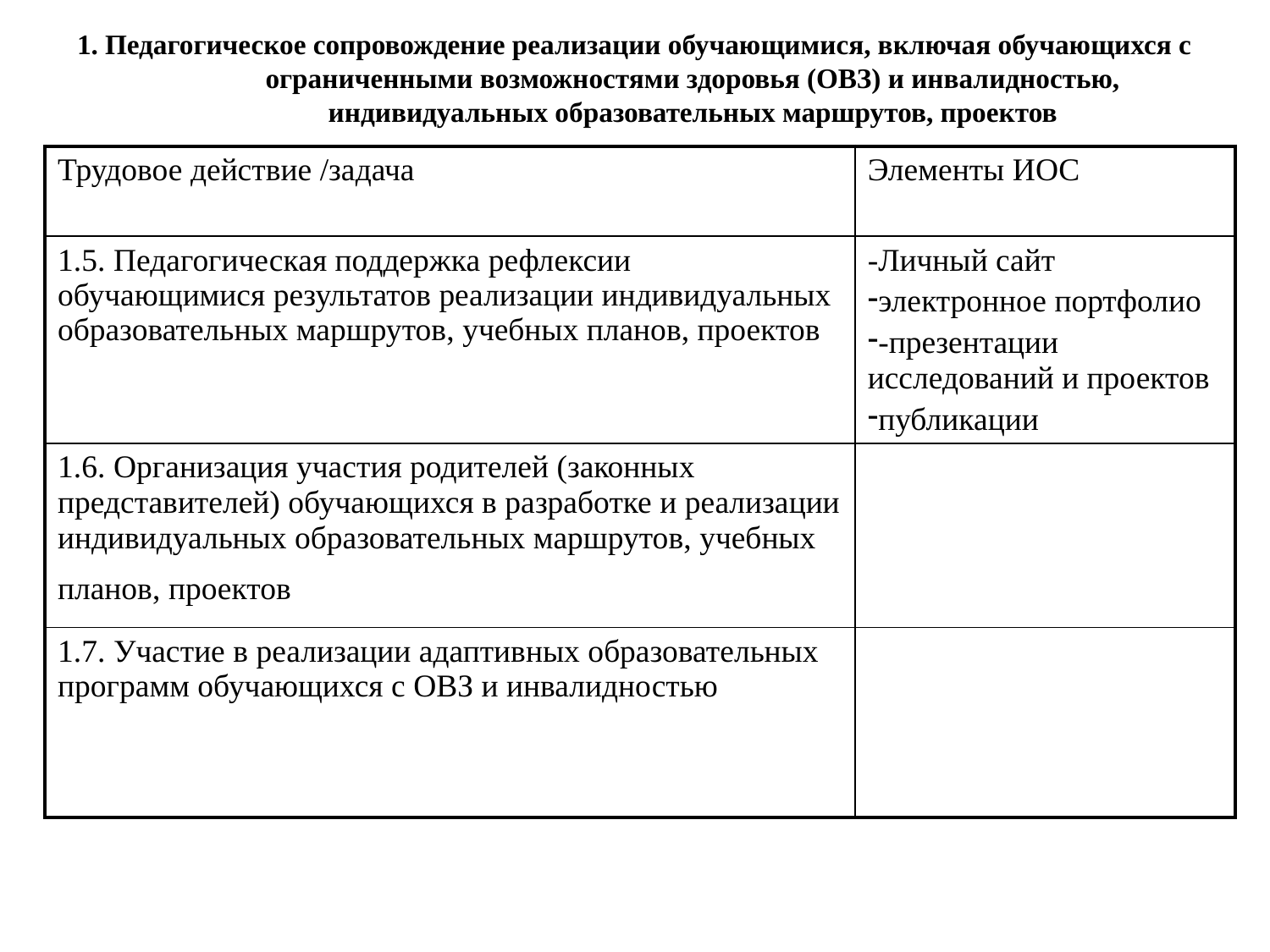

# 1. Педагогическое сопровождение реализации обучающимися, включая обучающихся с ограниченными возможностями здоровья (ОВЗ) и инвалидностью, индивидуальных образовательных маршрутов, проектов
| Трудовое действие /задача | Элементы ИОС |
| --- | --- |
| 1.5. Педагогическая поддержка рефлексии обучающимися результатов реализации индивидуальных образовательных маршрутов, учебных планов, проектов | -Личный сайт электронное портфолио -презентации исследований и проектов публикации |
| 1.6. Организация участия родителей (законных представителей) обучающихся в разработке и реализации индивидуальных образовательных маршрутов, учебных планов, проектов |  |
| 1.7. Участие в реализации адаптивных образовательных программ обучающихся с ОВЗ и инвалидностью |  |